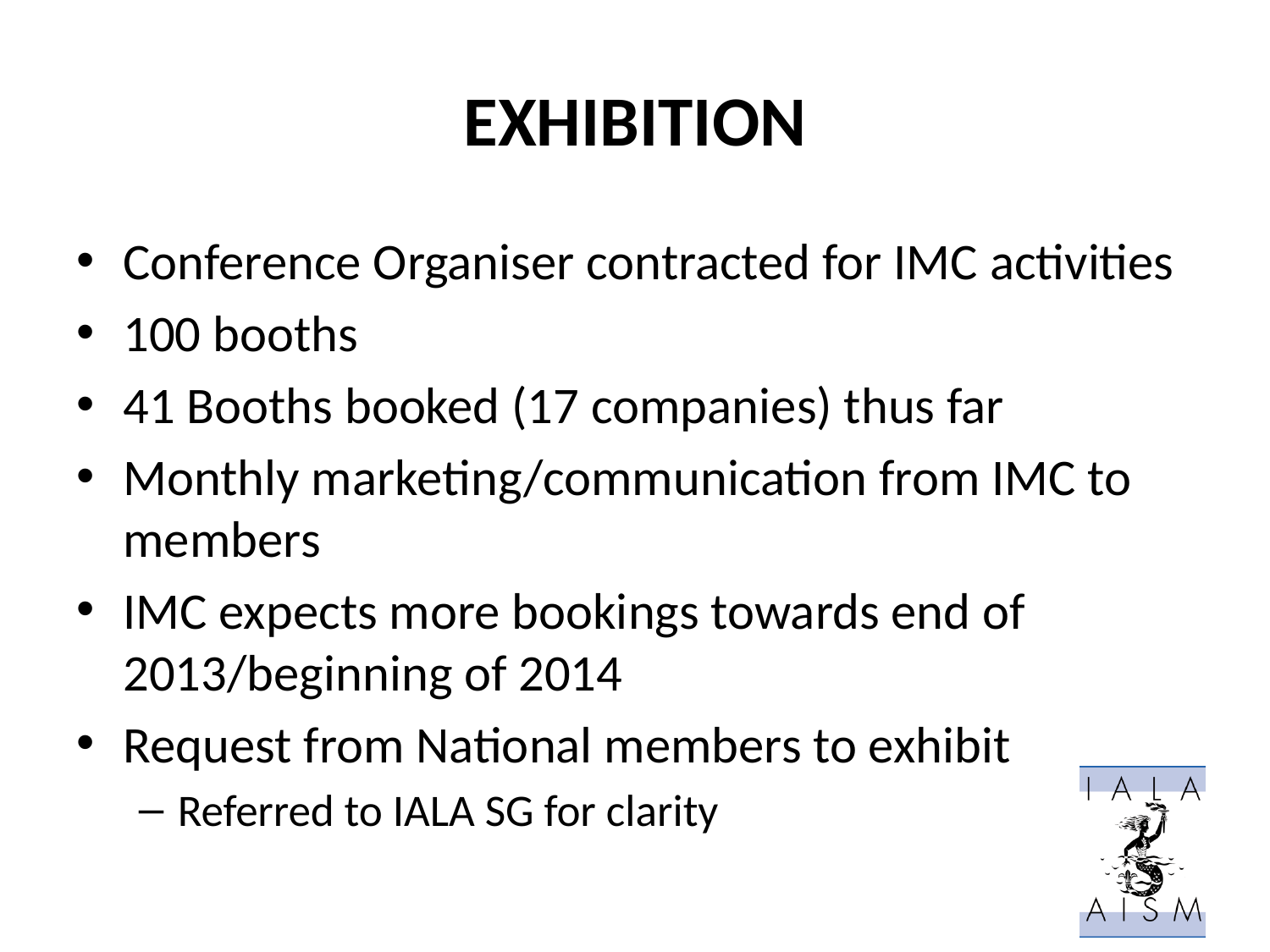

# EXHIBITION
Conference Organiser contracted for IMC activities
100 booths
41 Booths booked (17 companies) thus far
Monthly marketing/communication from IMC to members
IMC expects more bookings towards end of 2013/beginning of 2014
Request from National members to exhibit
Referred to IALA SG for clarity